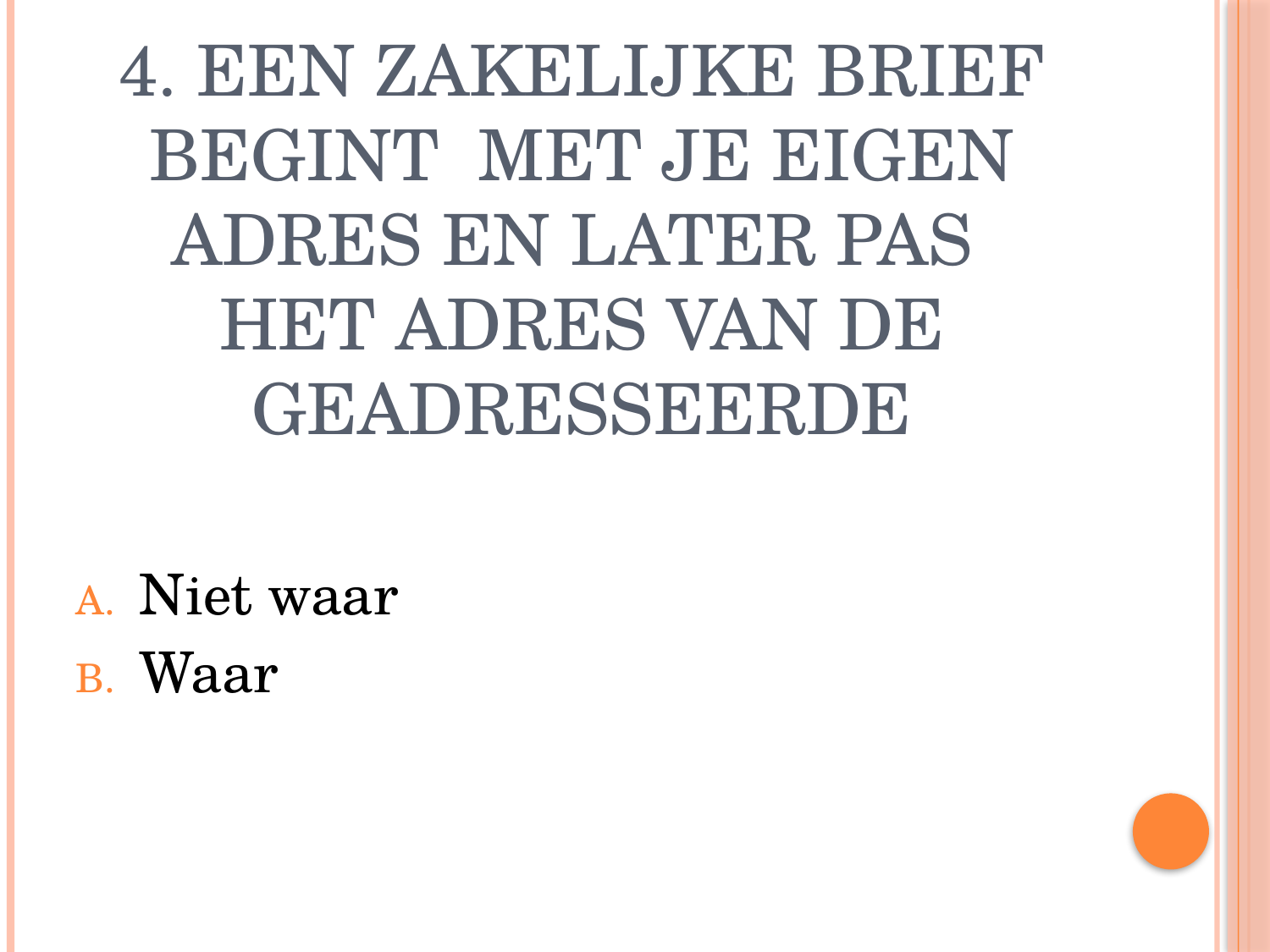

Niet waar
Waar

# 4. Een zakelijke brief begint  met je eigen adres en later pas het adres van de geadresseerde